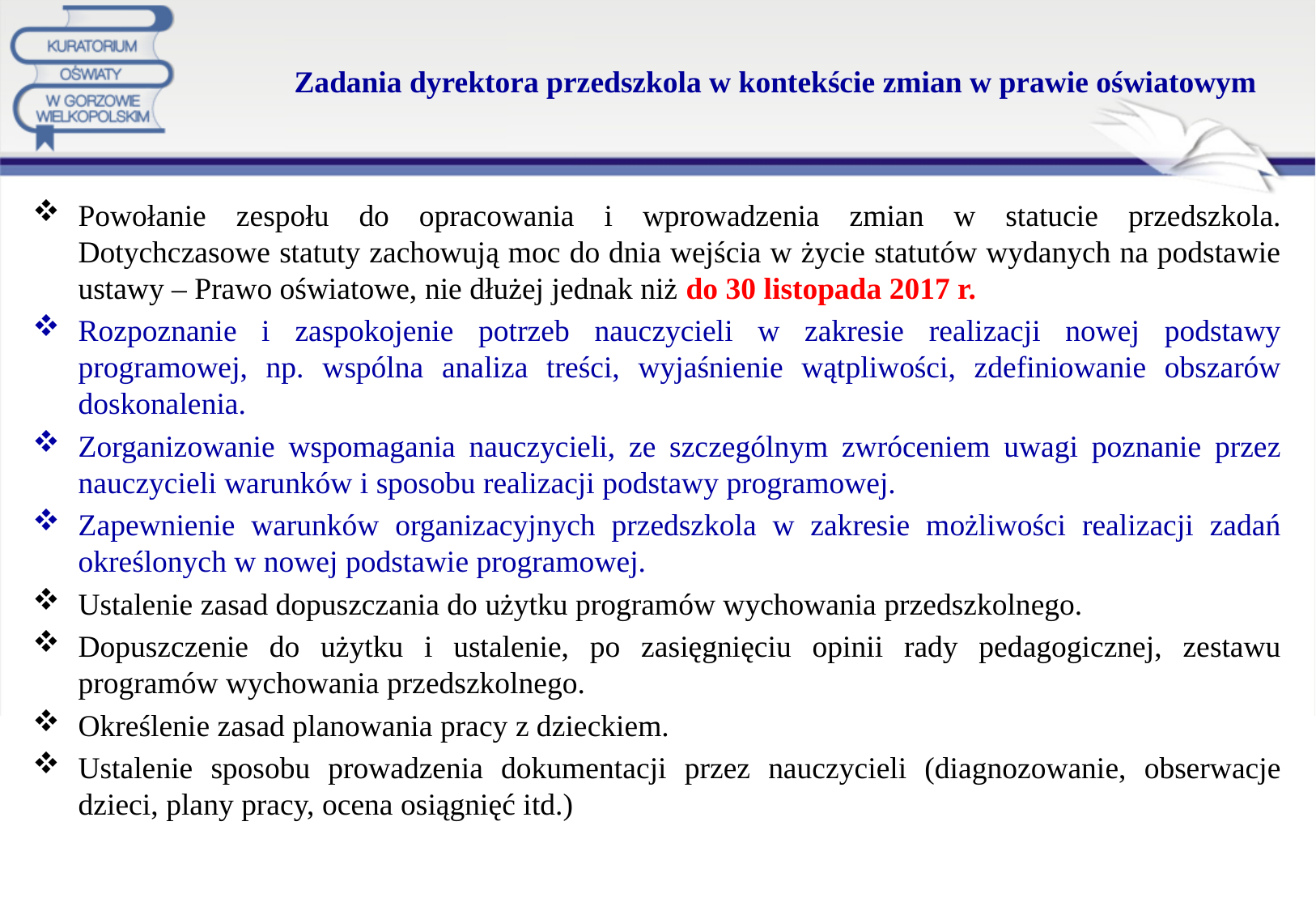

# Zadania dyrektora przedszkola w kontekście zmian w prawie oświatowym
Powołanie zespołu do opracowania i wprowadzenia zmian w statucie przedszkola. Dotychczasowe statuty zachowują moc do dnia wejścia w życie statutów wydanych na podstawie ustawy – Prawo oświatowe, nie dłużej jednak niż do 30 listopada 2017 r.
Rozpoznanie i zaspokojenie potrzeb nauczycieli w zakresie realizacji nowej podstawy programowej, np. wspólna analiza treści, wyjaśnienie wątpliwości, zdefiniowanie obszarów doskonalenia.
Zorganizowanie wspomagania nauczycieli, ze szczególnym zwróceniem uwagi poznanie przez nauczycieli warunków i sposobu realizacji podstawy programowej.
Zapewnienie warunków organizacyjnych przedszkola w zakresie możliwości realizacji zadań określonych w nowej podstawie programowej.
Ustalenie zasad dopuszczania do użytku programów wychowania przedszkolnego.
Dopuszczenie do użytku i ustalenie, po zasięgnięciu opinii rady pedagogicznej, zestawu programów wychowania przedszkolnego.
Określenie zasad planowania pracy z dzieckiem.
Ustalenie sposobu prowadzenia dokumentacji przez nauczycieli (diagnozowanie, obserwacje dzieci, plany pracy, ocena osiągnięć itd.)